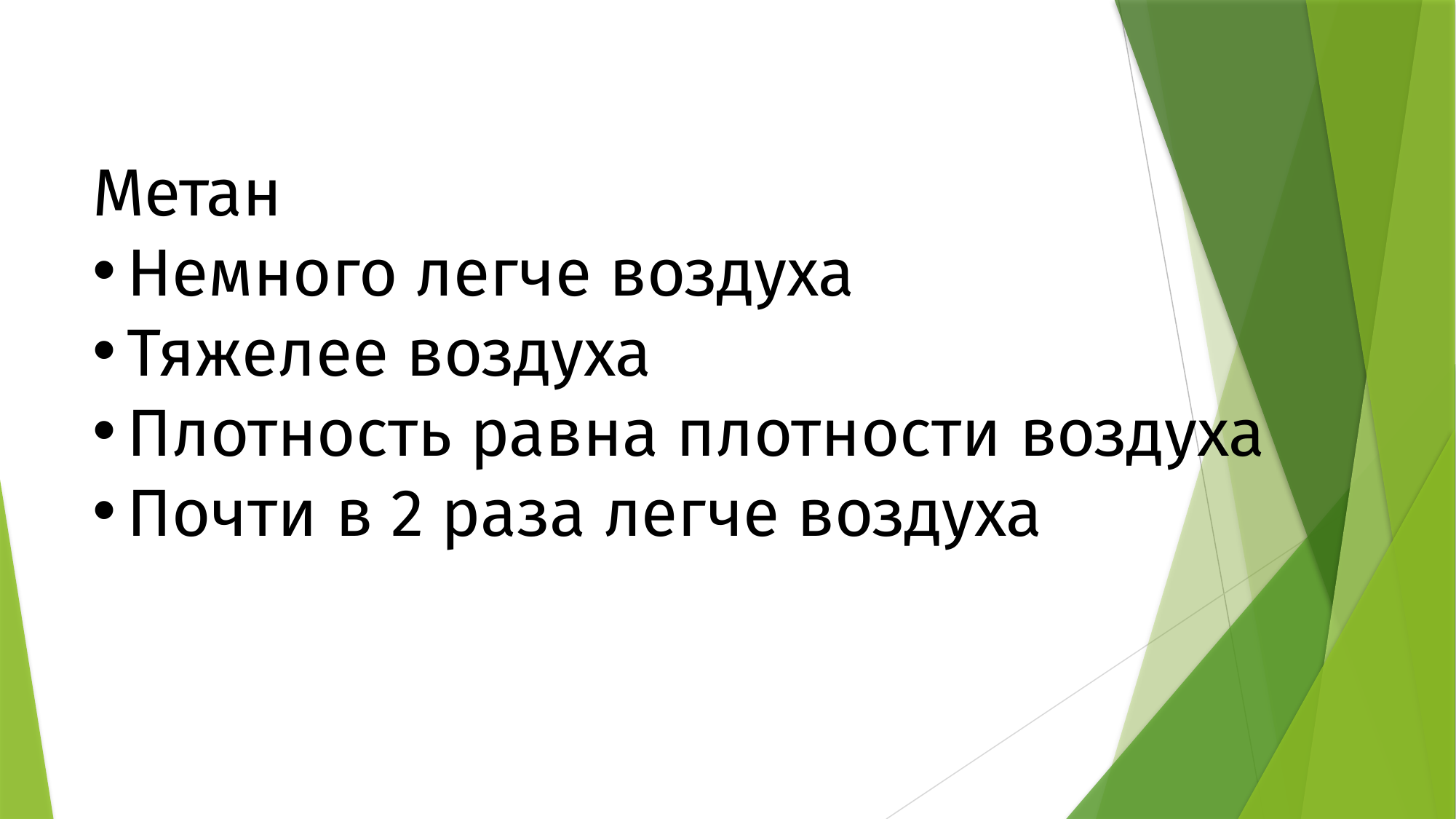

Метан
Немного легче воздуха
Тяжелее воздуха
Плотность равна плотности воздуха
Почти в 2 раза легче воздуха